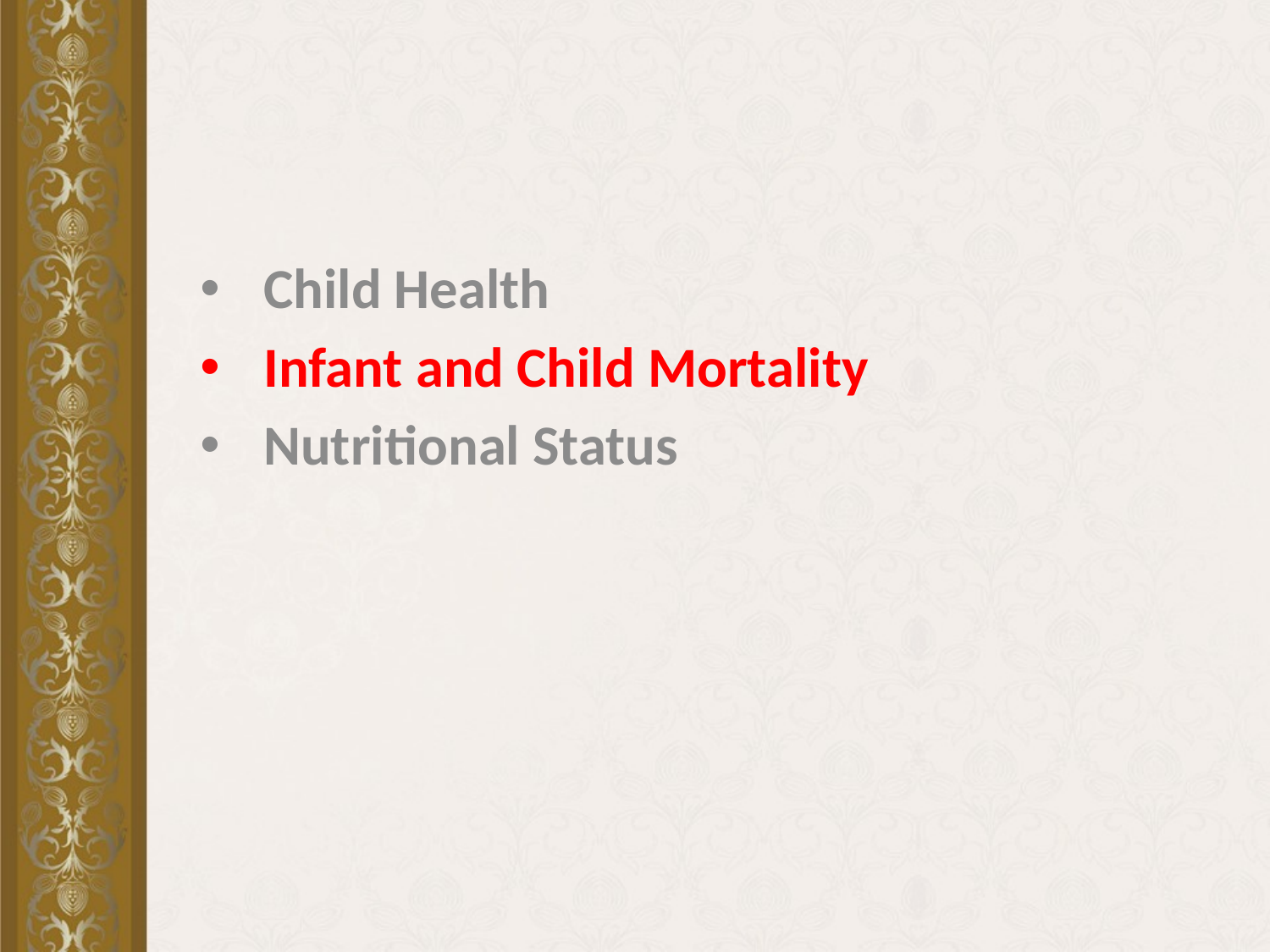

#
Child Health
Infant and Child Mortality
Nutritional Status